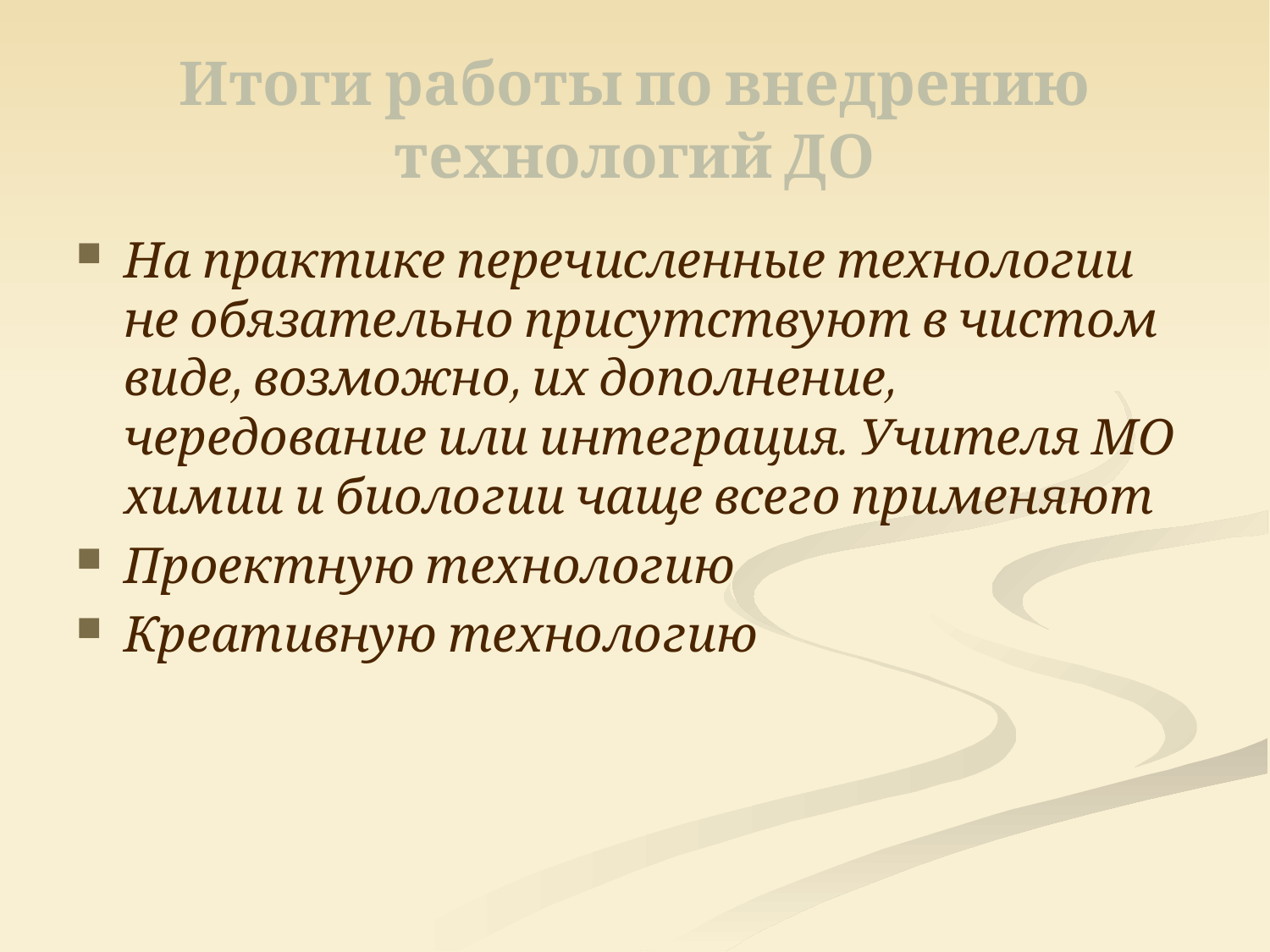

# Итоги работы по внедрению технологий ДО
На практике перечисленные технологии не обязательно присутствуют в чистом виде, возможно, их дополнение, чередование или интеграция. Учителя МО химии и биологии чаще всего применяют
Проектную технологию
Креативную технологию